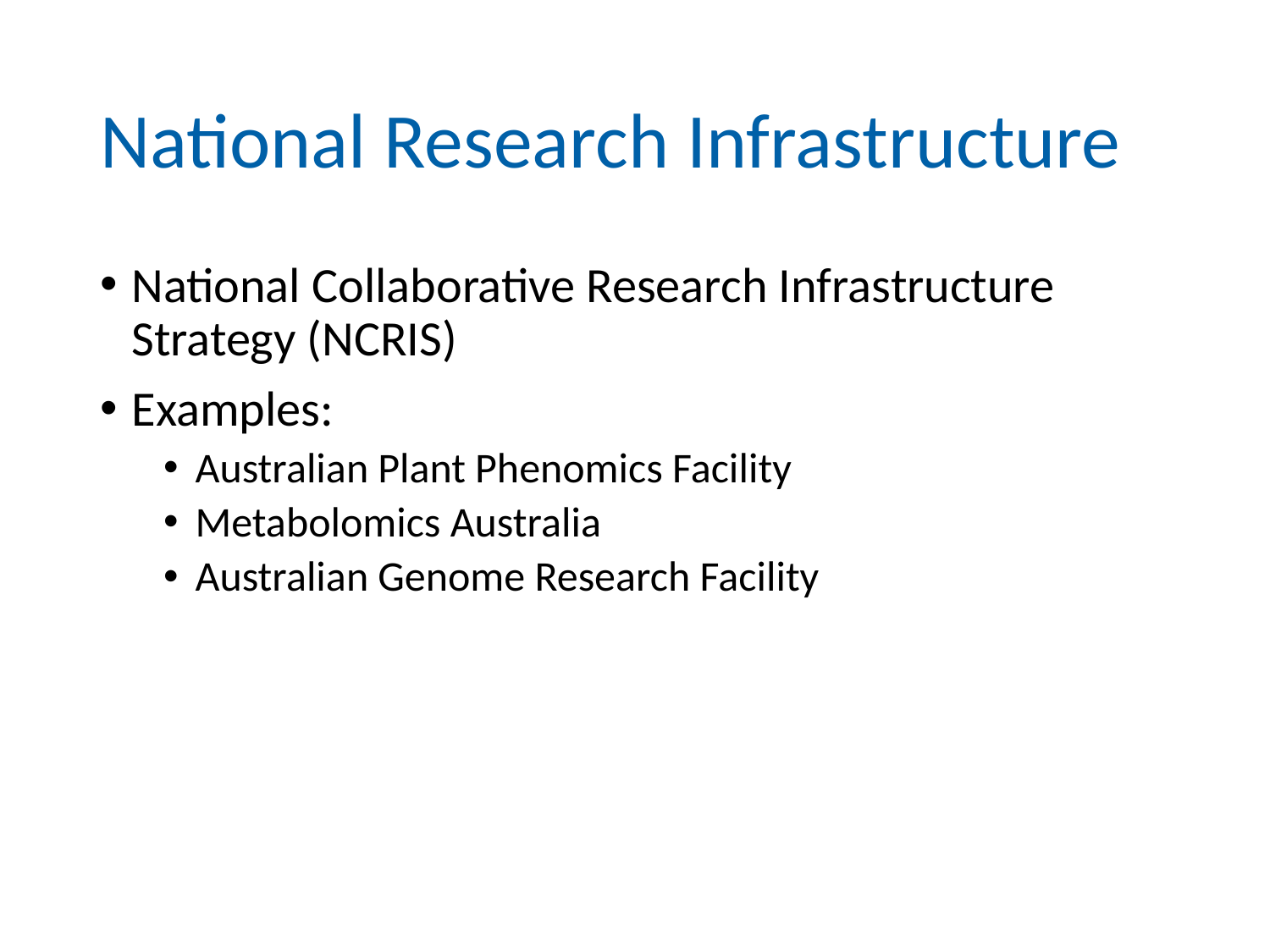

# National Research Infrastructure
National Collaborative Research Infrastructure Strategy (NCRIS)
Examples:
Australian Plant Phenomics Facility
Metabolomics Australia
Australian Genome Research Facility